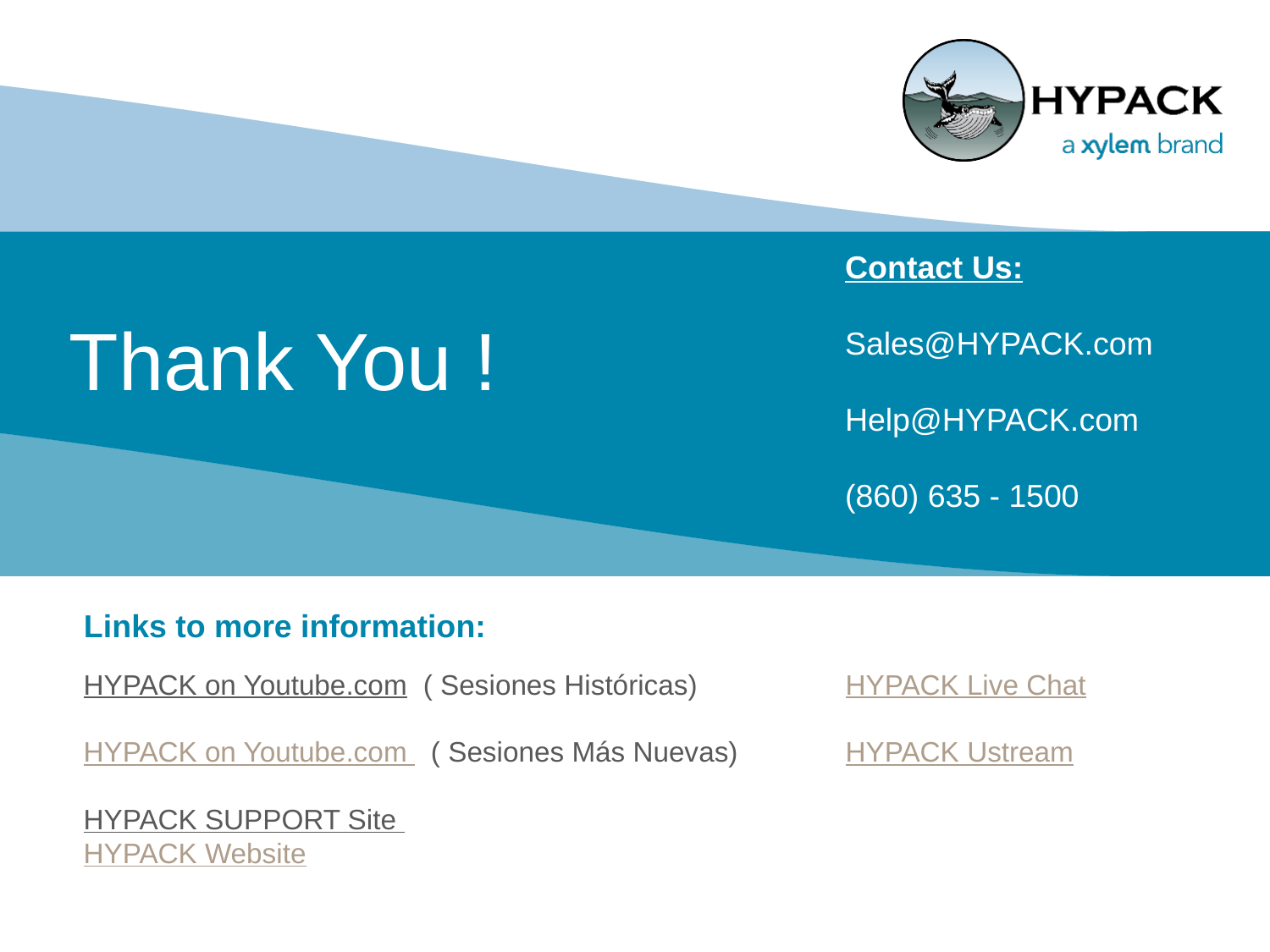

Contact Us:

Sales@HYPACK.com

Help@HYPACK.com

(860) 635 - 1500

# Thank You !
Links to more information:
HYPACK on Youtube.com  ( Sesiones Históricas)		HYPACK Live Chat

HYPACK on Youtube.com   ( Sesiones Más Nuevas) 	HYPACK Ustream

HYPACK SUPPORT Site 						HYPACK Website